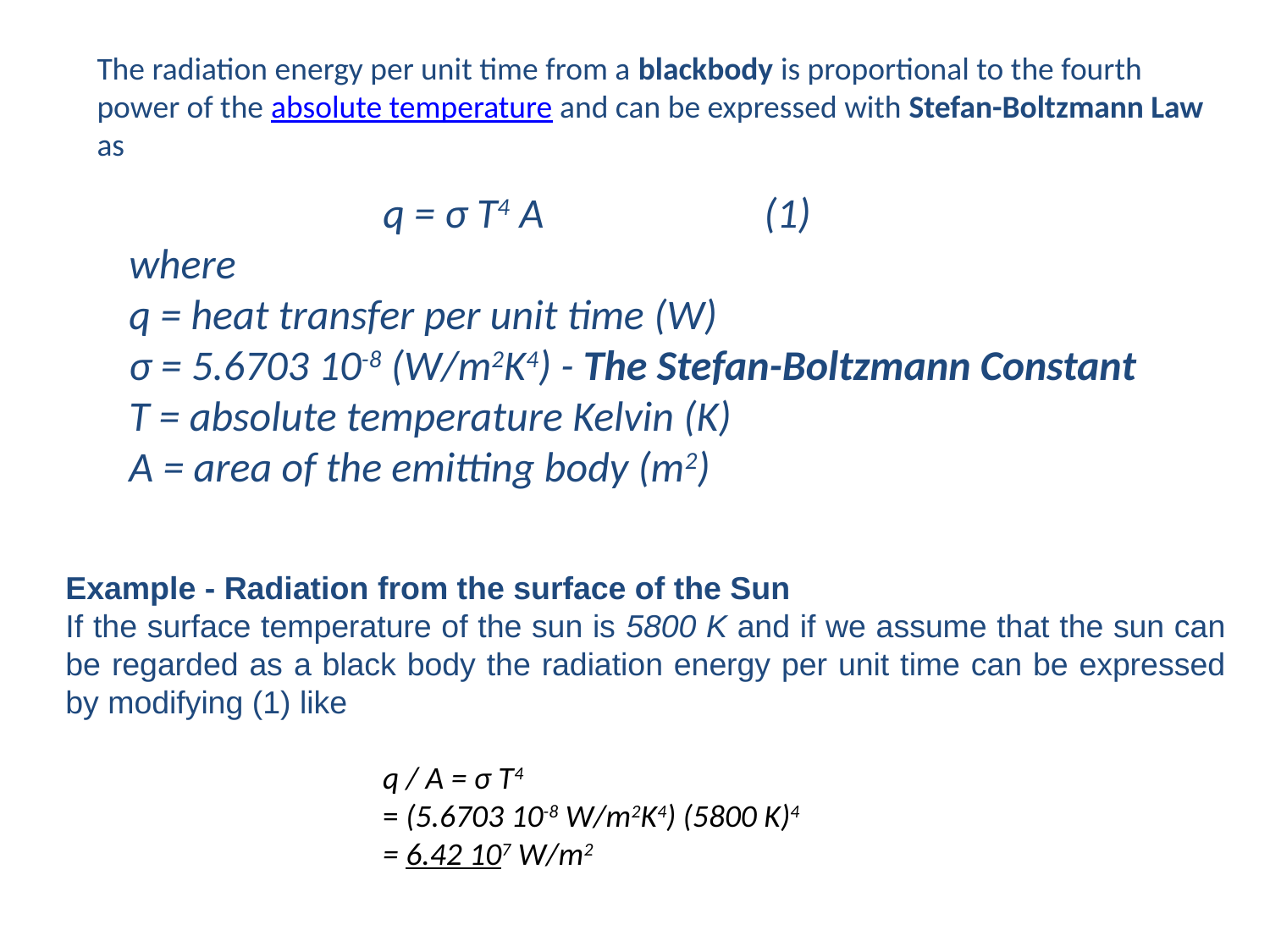

The radiation energy per unit time from a blackbody is proportional to the fourth power of the absolute temperature and can be expressed with Stefan-Boltzmann Law as
		q = σ T4 A 		(1)
where
q = heat transfer per unit time (W)
σ = 5.6703 10-8 (W/m2K4) - The Stefan-Boltzmann Constant
T = absolute temperature Kelvin (K)
A = area of the emitting body (m2)
Example - Radiation from the surface of the Sun
If the surface temperature of the sun is 5800 K and if we assume that the sun can be regarded as a black body the radiation energy per unit time can be expressed by modifying (1) like
q / A = σ T4
= (5.6703 10-8 W/m2K4) (5800 K)4
= 6.42 107 W/m2